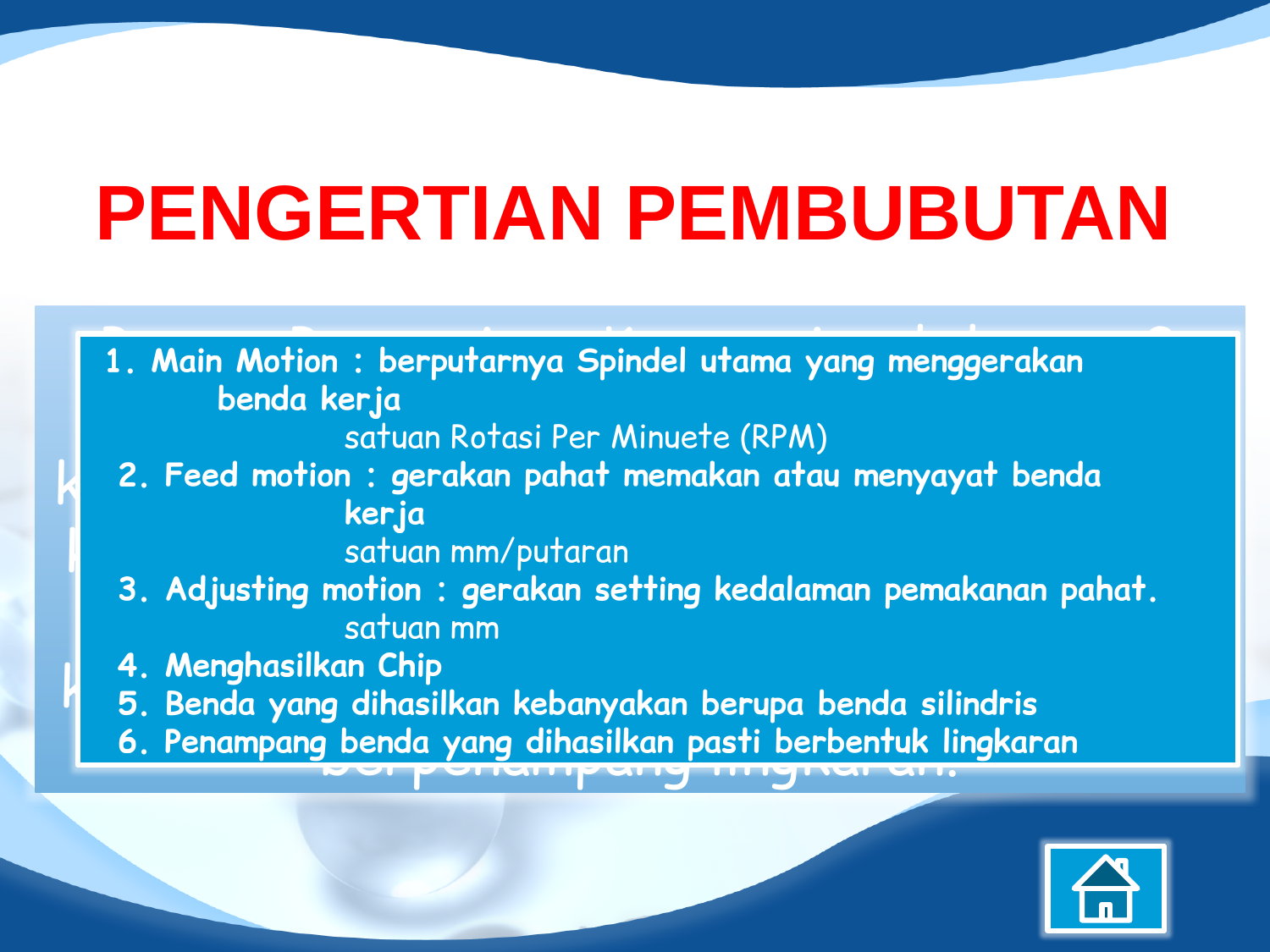

Pengertian pembubutan
Proses Permesinan Konvensional dengan 3 gerakan utama yaitu berputarnya benda kerja; pahat memotong atau menyayat benda kerja; terdapat gerakan setting pemakanan; menghasilkan chip; benda yang dihasilkan kebanyakan berupa benda silindris tapi pasti berpenampang lingkaran.
 1. Main Motion : berputarnya Spindel utama yang menggerakan 		benda kerja
		satuan Rotasi Per Minuete (RPM)
  2. Feed motion : gerakan pahat memakan atau menyayat benda 		kerja
    		satuan mm/putaran
  3. Adjusting motion : gerakan setting kedalaman pemakanan pahat.
    		satuan mm
  4. Menghasilkan Chip
  5. Benda yang dihasilkan kebanyakan berupa benda silindris
  6. Penampang benda yang dihasilkan pasti berbentuk lingkaran